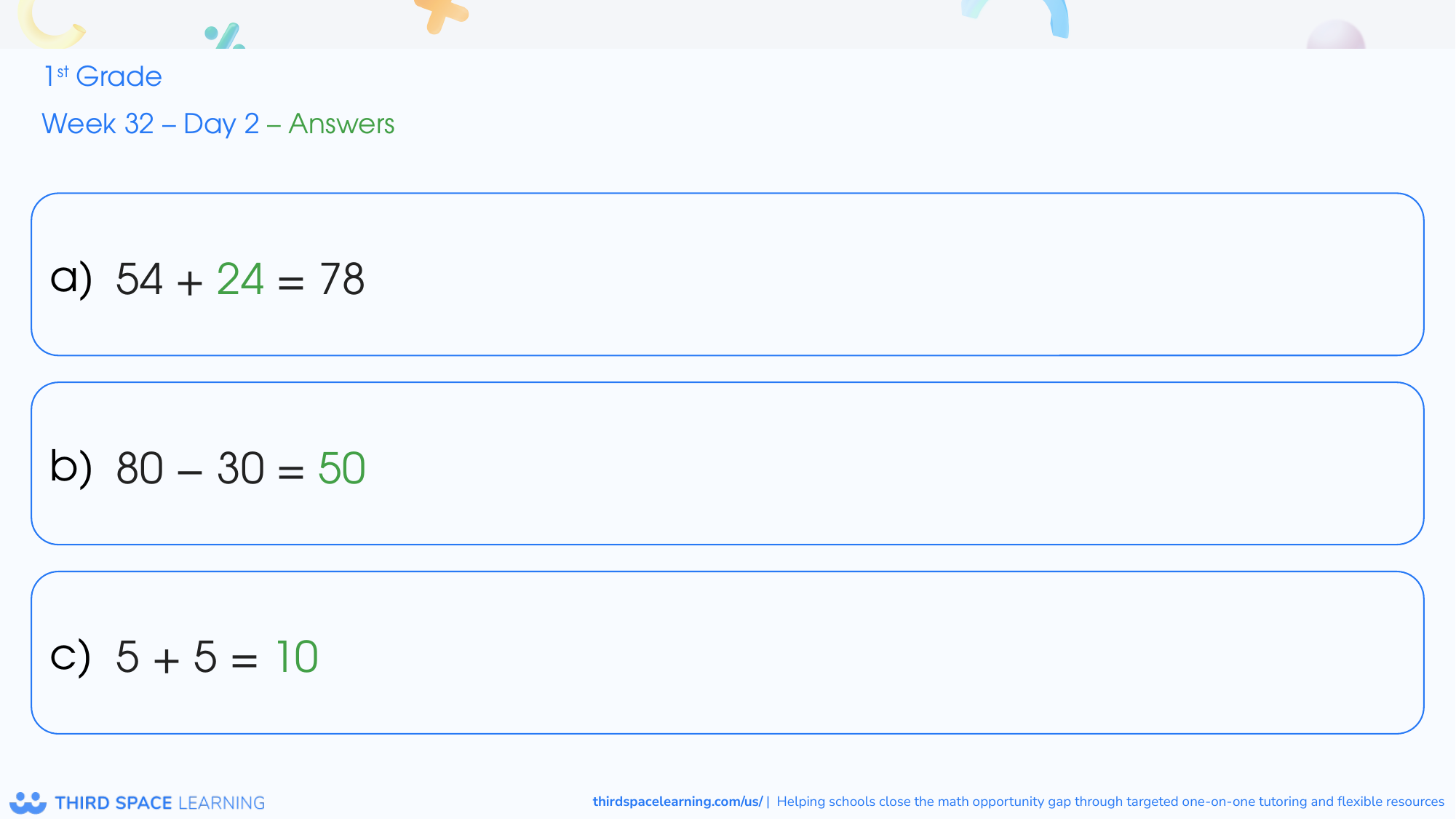

1st Grade
Week 32 – Day 2 – Answers
54 + 24 = 78
80 − 30 = 50
5 + 5 = 10